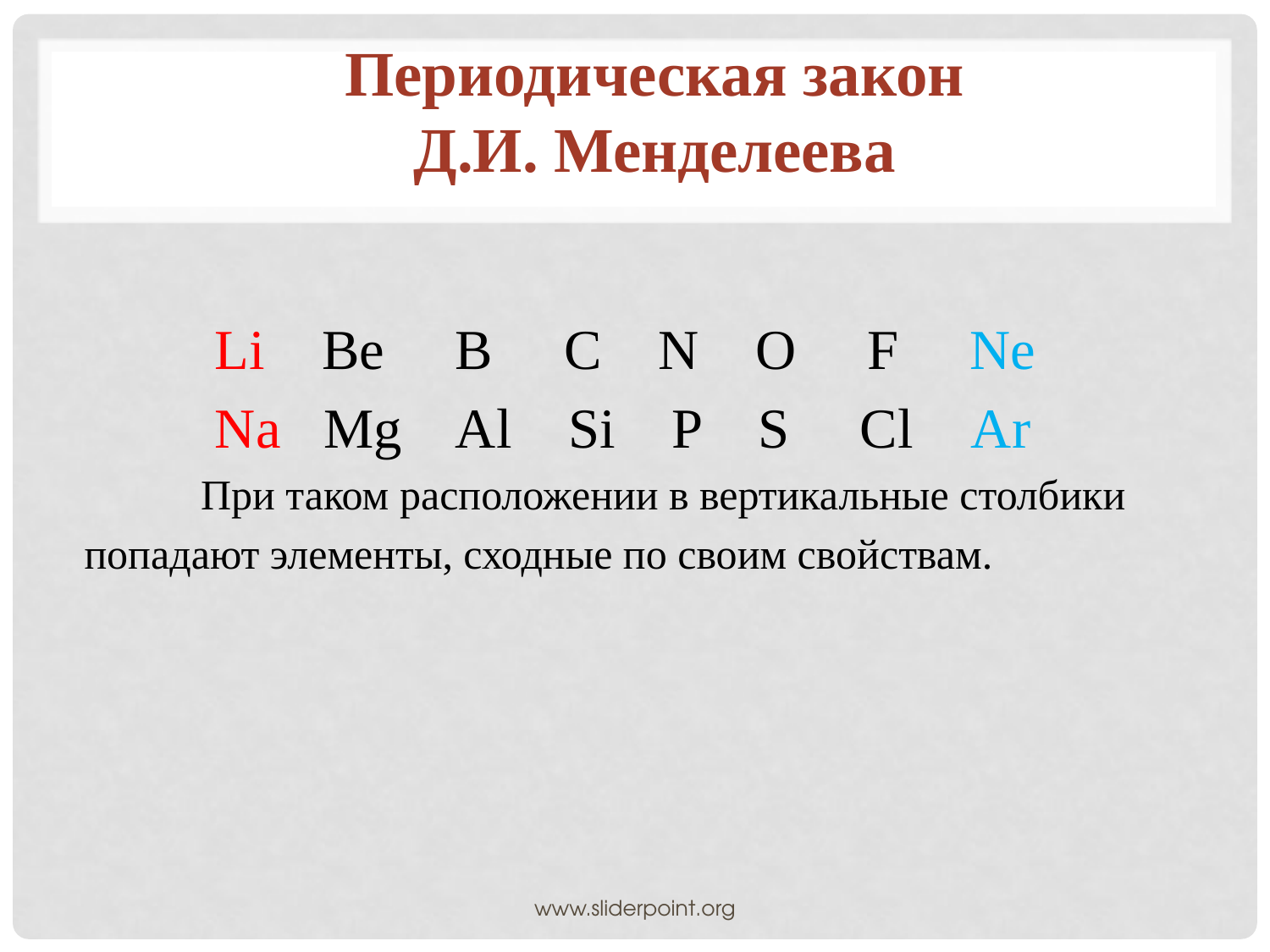

Периодическая закон
Д.И. Менделеева
	 Li    Be     B     C    N    O     F     Ne
	 Na   Mg    Al    Si    P    S     Cl    Ar
 	При таком расположении в вертикальные столбики
 попадают элементы, сходные по своим свойствам.

www.sliderpoint.org